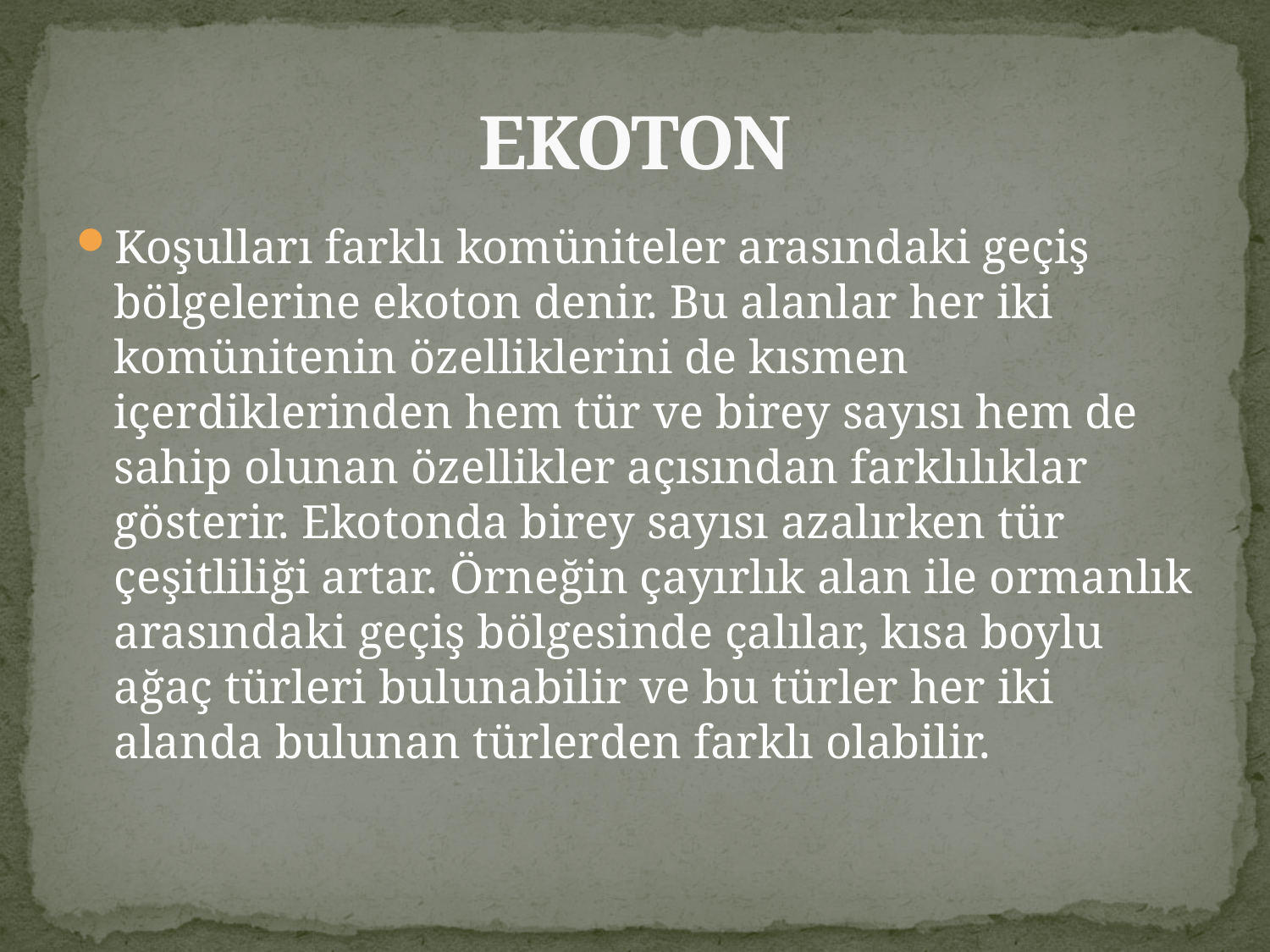

# EKOTON
Koşulları farklı komüniteler arasındaki geçiş bölgelerine ekoton denir. Bu alanlar her iki komünitenin özelliklerini de kısmen içerdiklerinden hem tür ve birey sayısı hem de sahip olunan özellikler açısından farklılıklar gösterir. Ekotonda birey sayısı azalırken tür çeşitliliği artar. Örneğin çayırlık alan ile ormanlık arasındaki geçiş bölgesinde çalılar, kısa boylu ağaç türleri bulunabilir ve bu türler her iki alanda bulunan türlerden farklı olabilir.